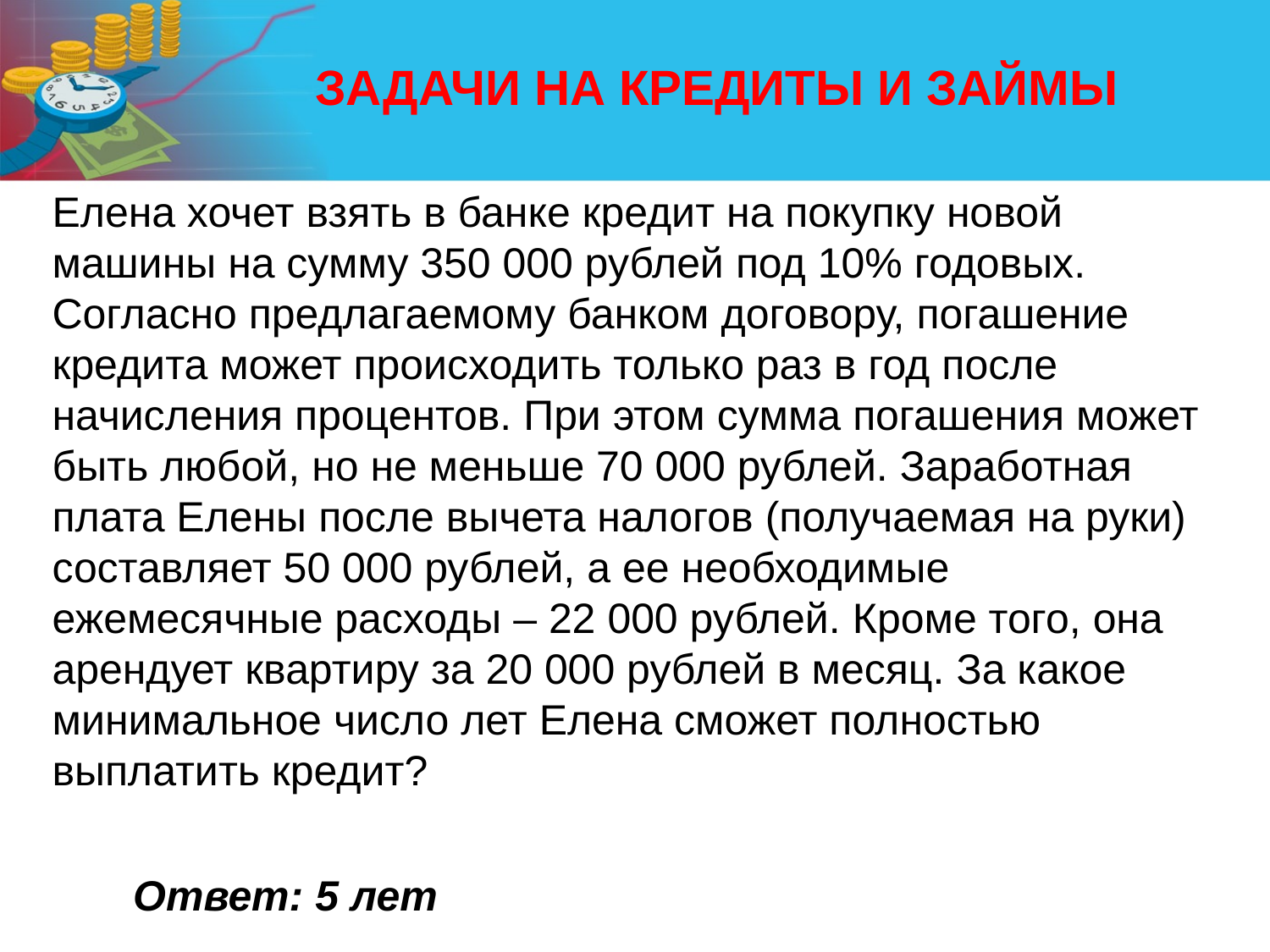

ЗАДАЧИ НА КРЕДИТЫ И ЗАЙМЫ
Елена хочет взять в банке кредит на покупку новой машины на сумму 350 000 рублей под 10% годовых. Согласно предлагаемому банком договору, погашение кредита может происходить только раз в год после начисления процентов. При этом сумма погашения может быть любой, но не меньше 70 000 рублей. Заработная плата Елены после вычета налогов (получаемая на руки) составляет 50 000 рублей, а ее необходимые ежемесячные расходы – 22 000 рублей. Кроме того, она арендует квартиру за 20 000 рублей в месяц. За какое минимальное число лет Елена сможет полностью выплатить кредит?
Ответ: 5 лет